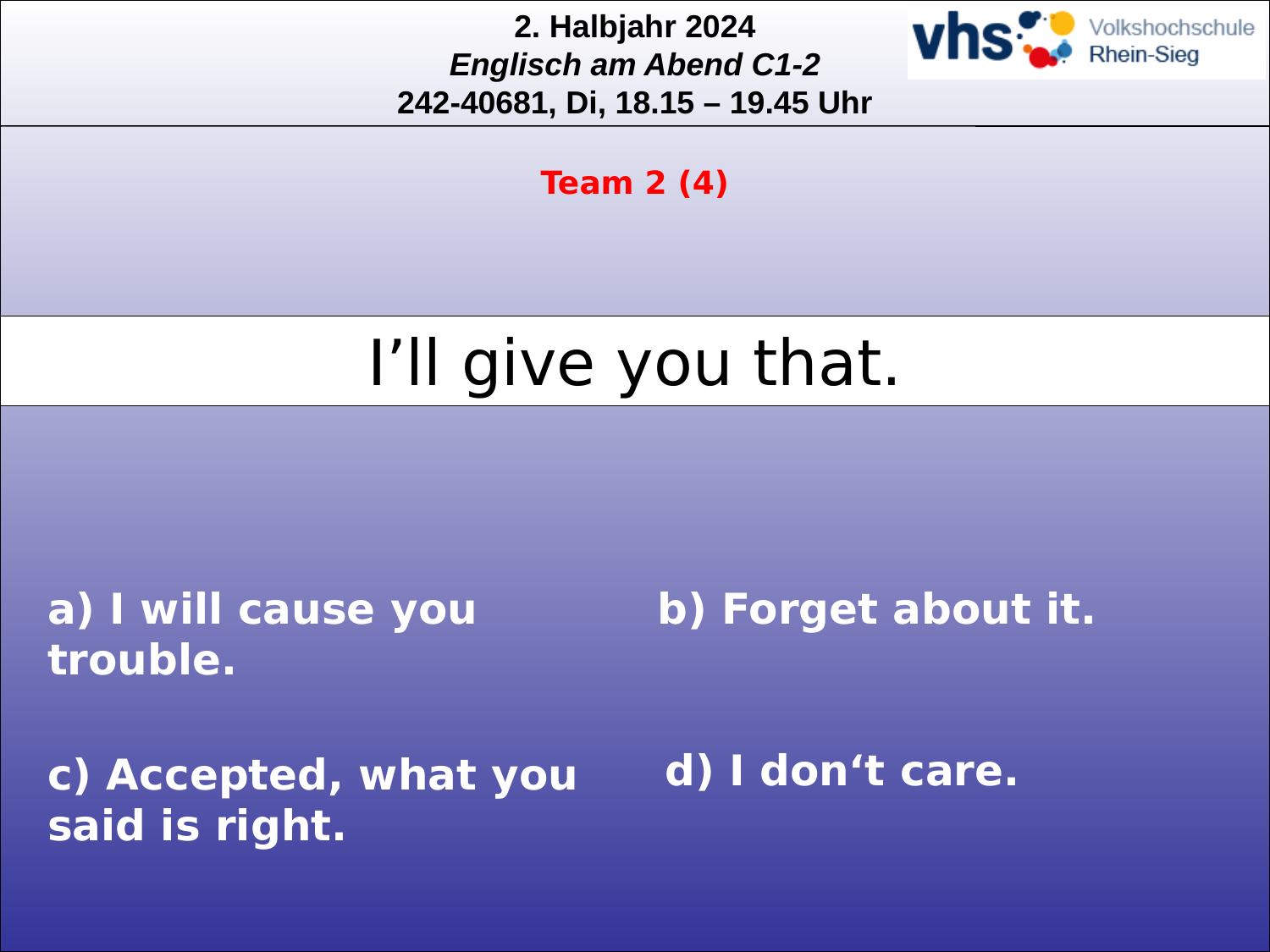

Team 2 (4)
# I’ll give you that.
a) I will cause you trouble.
b) Forget about it.
d) I don‘t care.
c) Accepted, what you said is right.